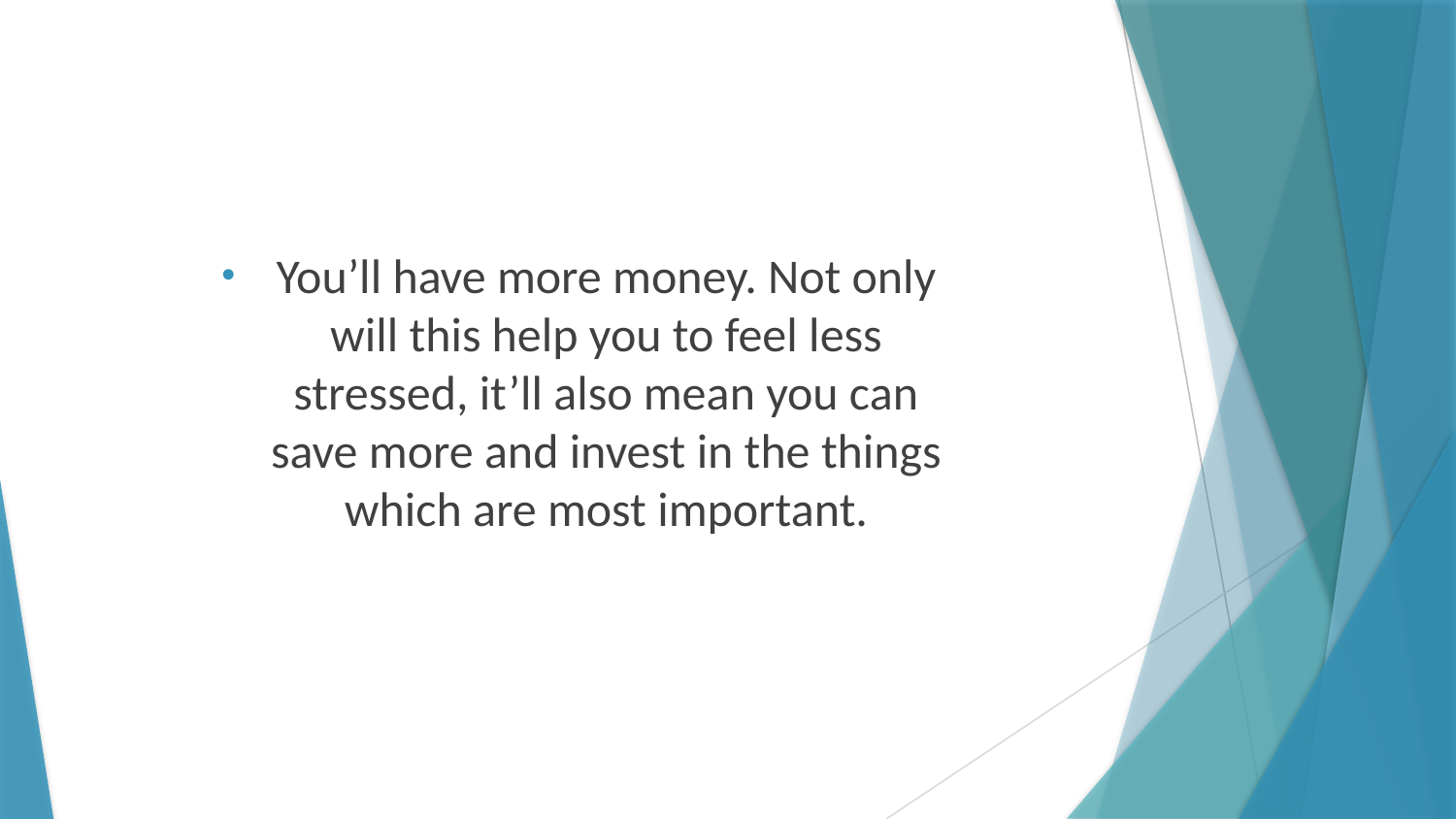

You’ll have more money. Not only will this help you to feel less stressed, it’ll also mean you can save more and invest in the things which are most important.